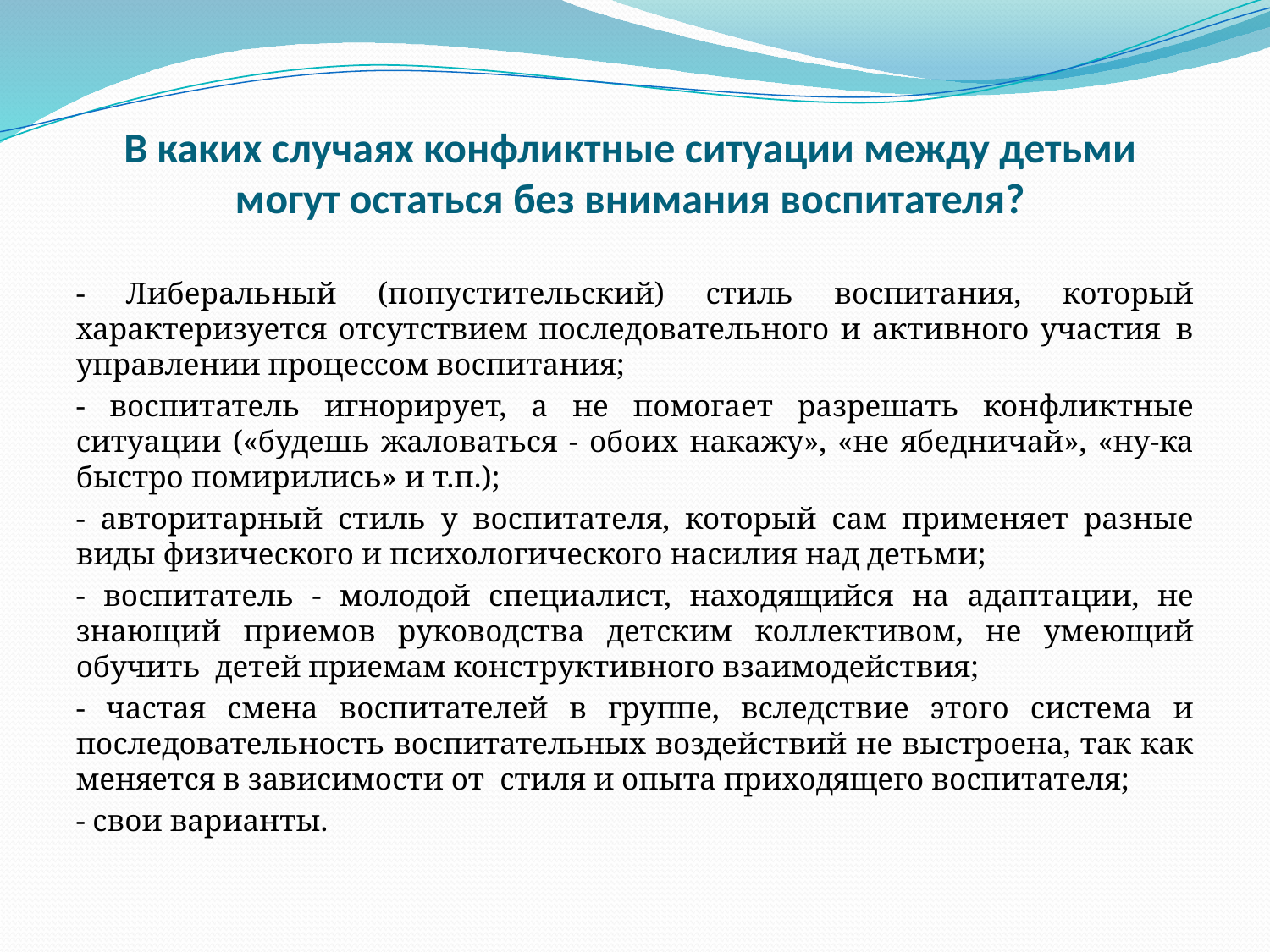

# В каких случаях конфликтные ситуации между детьми могут остаться без внимания воспитателя?
- Либеральный (попустительский) стиль воспитания, который характеризуется отсутствием последовательного и активного участия  в управлении процессом воспитания;
- воспитатель игнорирует, а не помогает разрешать конфликтные ситуации («будешь жаловаться - обоих накажу», «не ябедничай», «ну-ка быстро помирились» и т.п.);
- авторитарный стиль у воспитателя, который сам применяет разные виды физического и психологического насилия над детьми;
- воспитатель - молодой специалист, находящийся на адаптации, не знающий приемов руководства детским коллективом, не умеющий обучить  детей приемам конструктивного взаимодействия;
- частая смена воспитателей в группе, вследствие этого система и последовательность воспитательных воздействий не выстроена, так как меняется в зависимости от  стиля и опыта приходящего воспитателя;
- свои варианты.